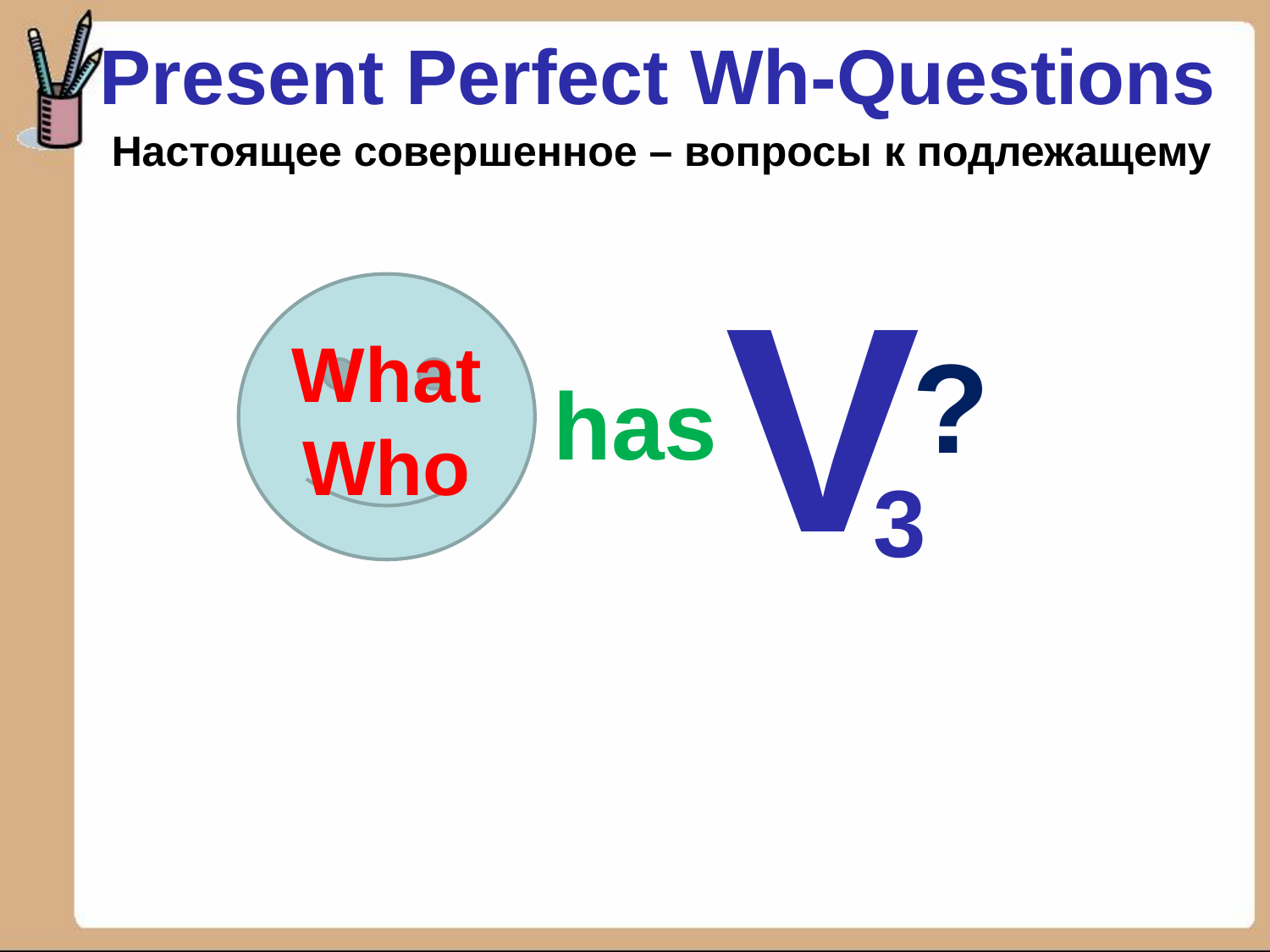

Present Perfect Wh-Questions
Настоящее совершенное – вопросы к подлежащему
V

What
Who
?
has
3